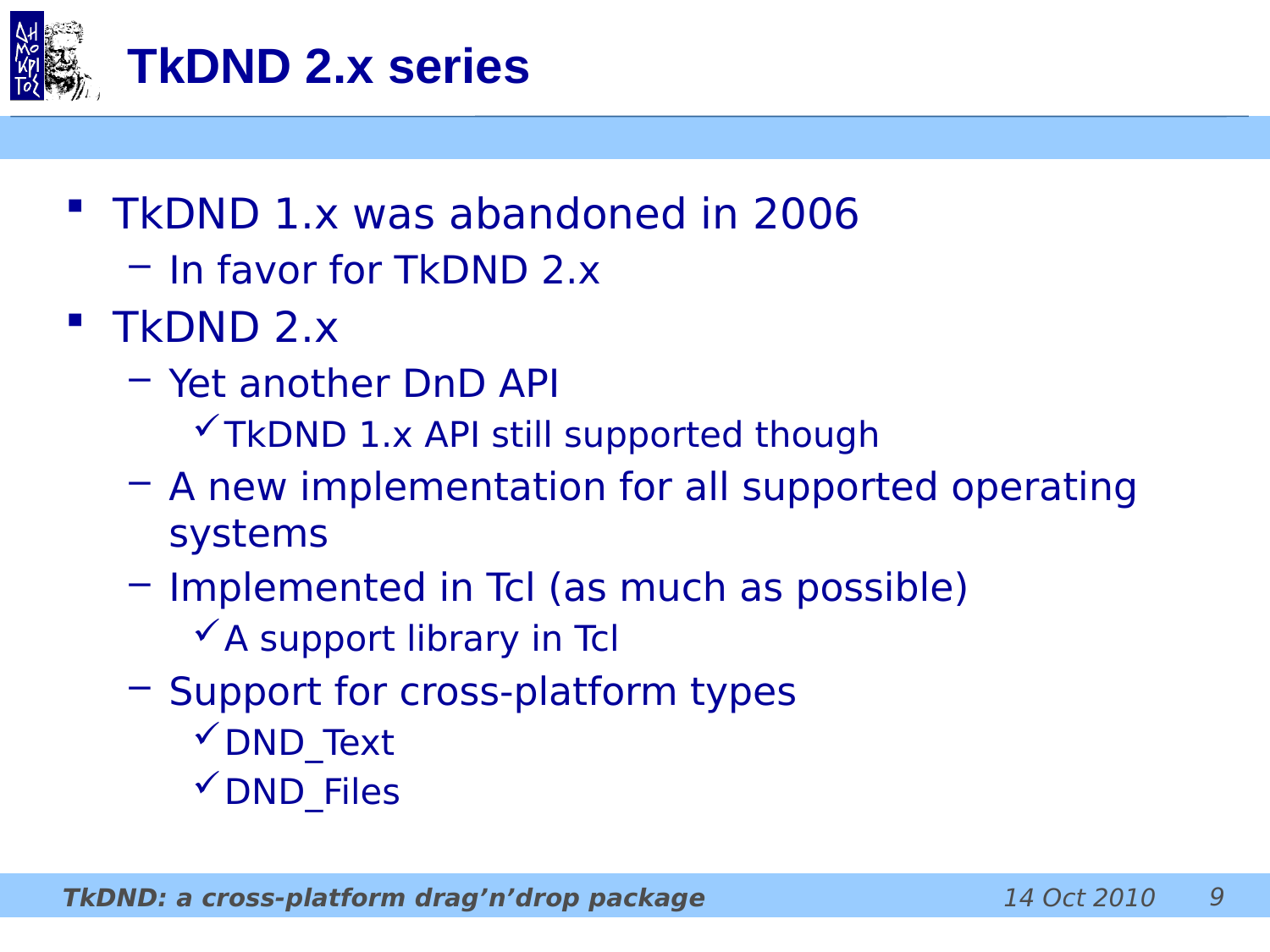

# TkDND 2.x series
TkDND 1.x was abandoned in 2006
In favor for TkDND 2.x
TkDND 2.x
Yet another DnD API
TkDND 1.x API still supported though
A new implementation for all supported operating systems
Implemented in Tcl (as much as possible)
A support library in Tcl
Support for cross-platform types
DND_Text
DND_Files

9
TkDND: a cross-platform drag’n’drop package
14 Oct 2010